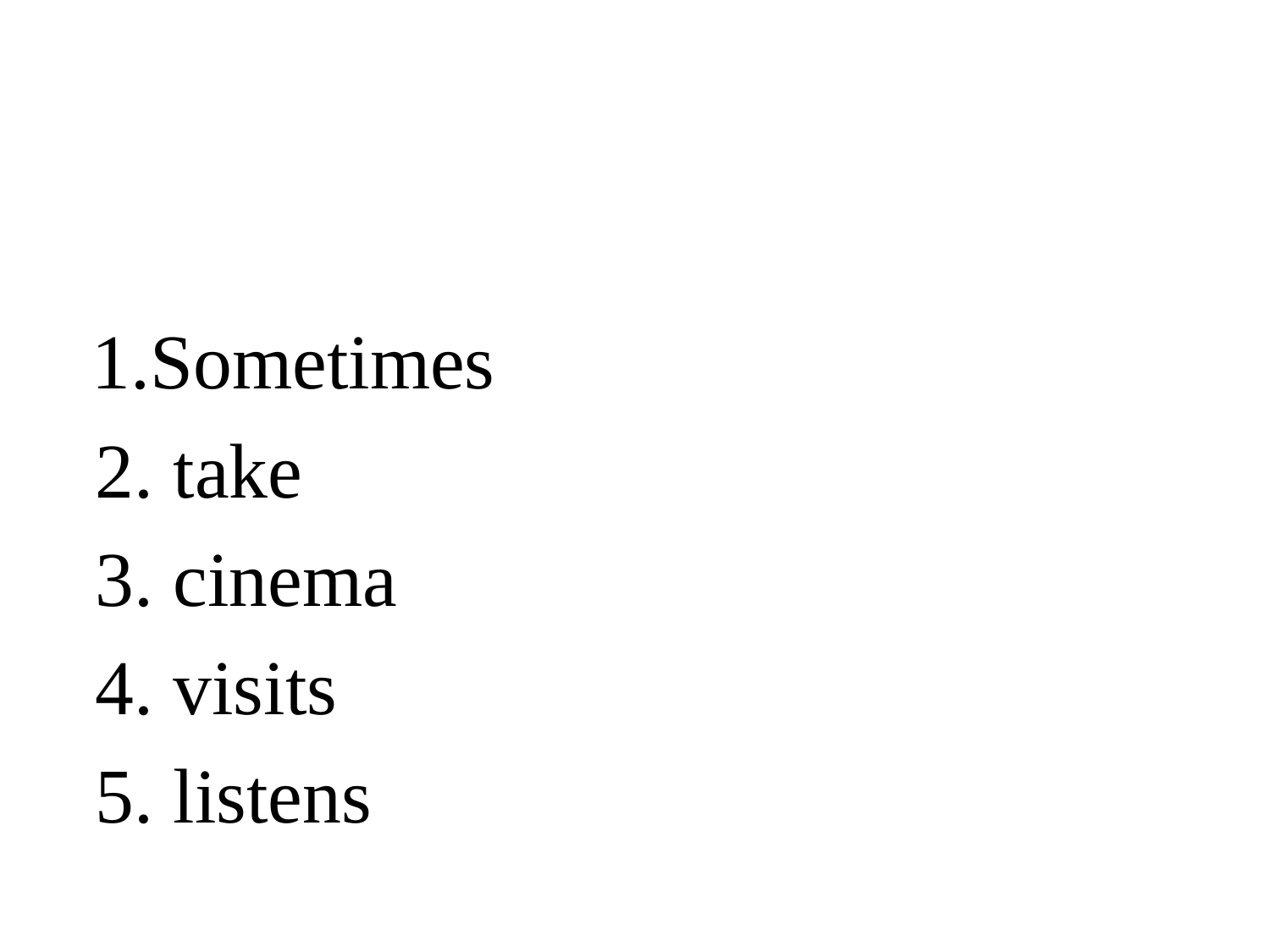

#

 1.Sometimes
 2. take
 3. cinema
 4. visits
 5. listens